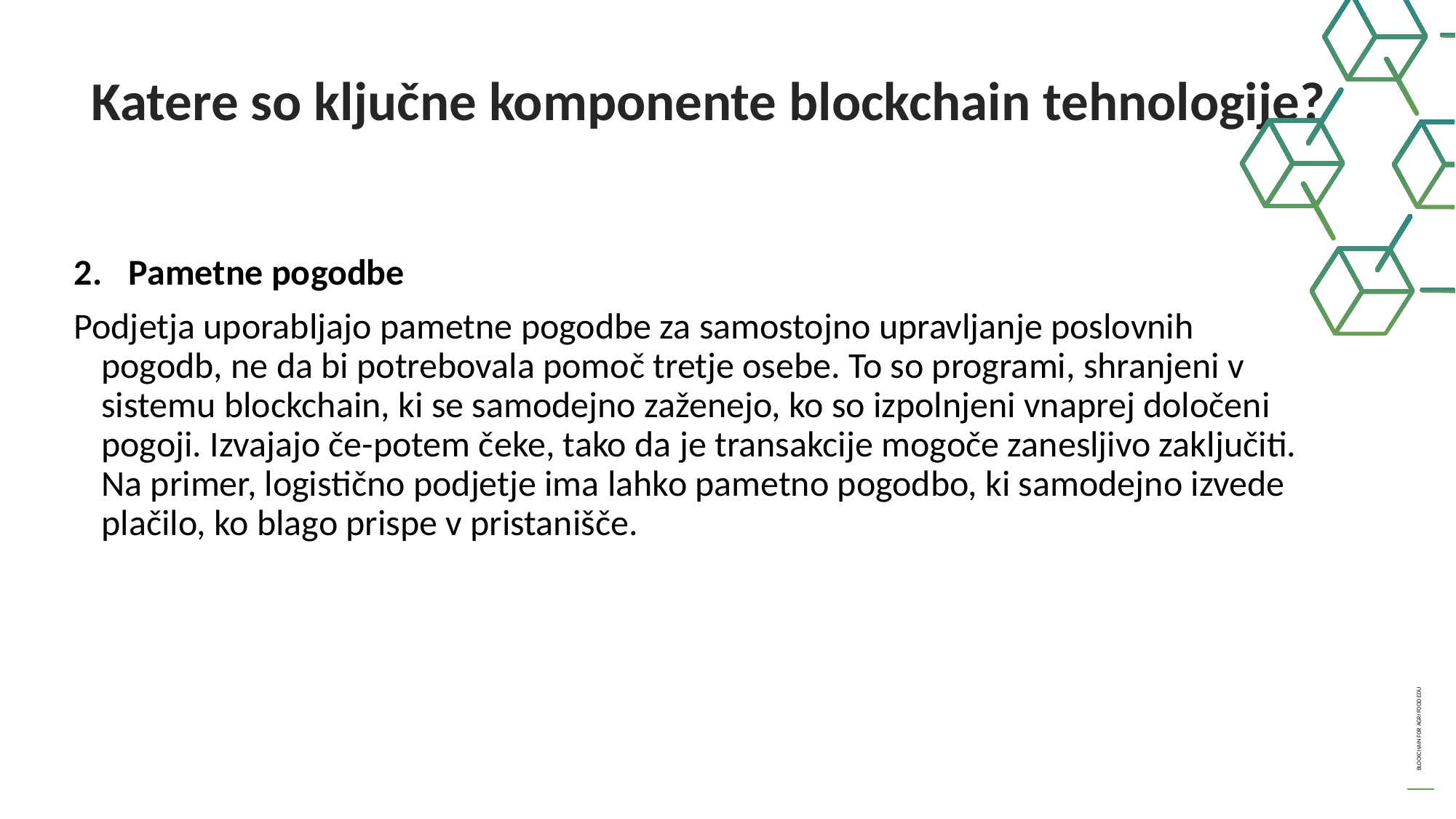

Katere so ključne komponente blockchain tehnologije?
Pametne pogodbe
Podjetja uporabljajo pametne pogodbe za samostojno upravljanje poslovnih pogodb, ne da bi potrebovala pomoč tretje osebe. To so programi, shranjeni v sistemu blockchain, ki se samodejno zaženejo, ko so izpolnjeni vnaprej določeni pogoji. Izvajajo če-potem čeke, tako da je transakcije mogoče zanesljivo zaključiti. Na primer, logistično podjetje ima lahko pametno pogodbo, ki samodejno izvede plačilo, ko blago prispe v pristanišče.